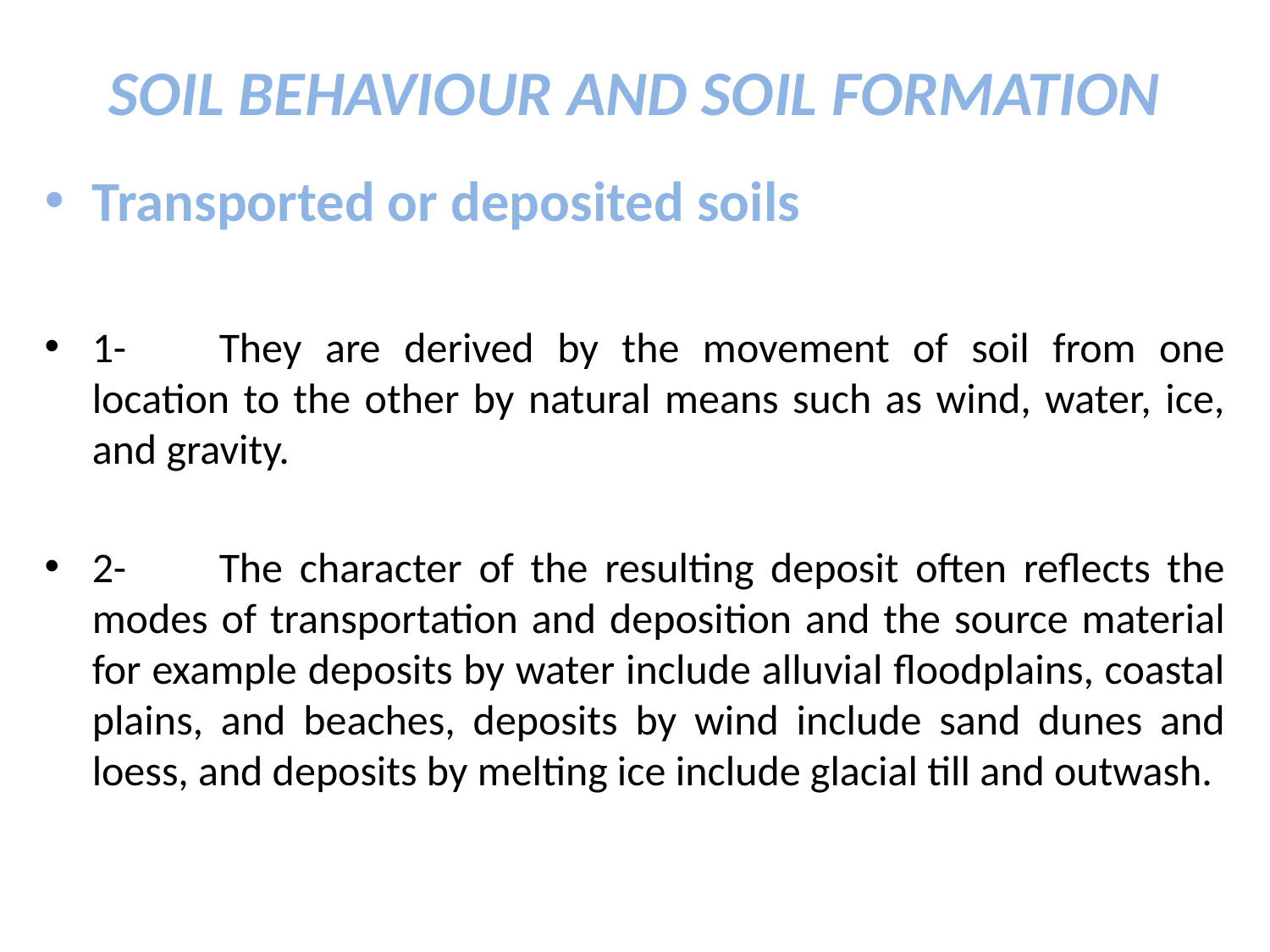

# SOIL BEHAVIOUR AND SOIL FORMATION
Transported or deposited soils

1-	They are derived by the movement of soil from one location to the other by natural means such as wind, water, ice, and gravity.

2-	The character of the resulting deposit often reflects the modes of transportation and deposition and the source material for example deposits by water include alluvial floodplains, coastal plains, and beaches, deposits by wind include sand dunes and loess, and deposits by melting ice include glacial till and outwash.